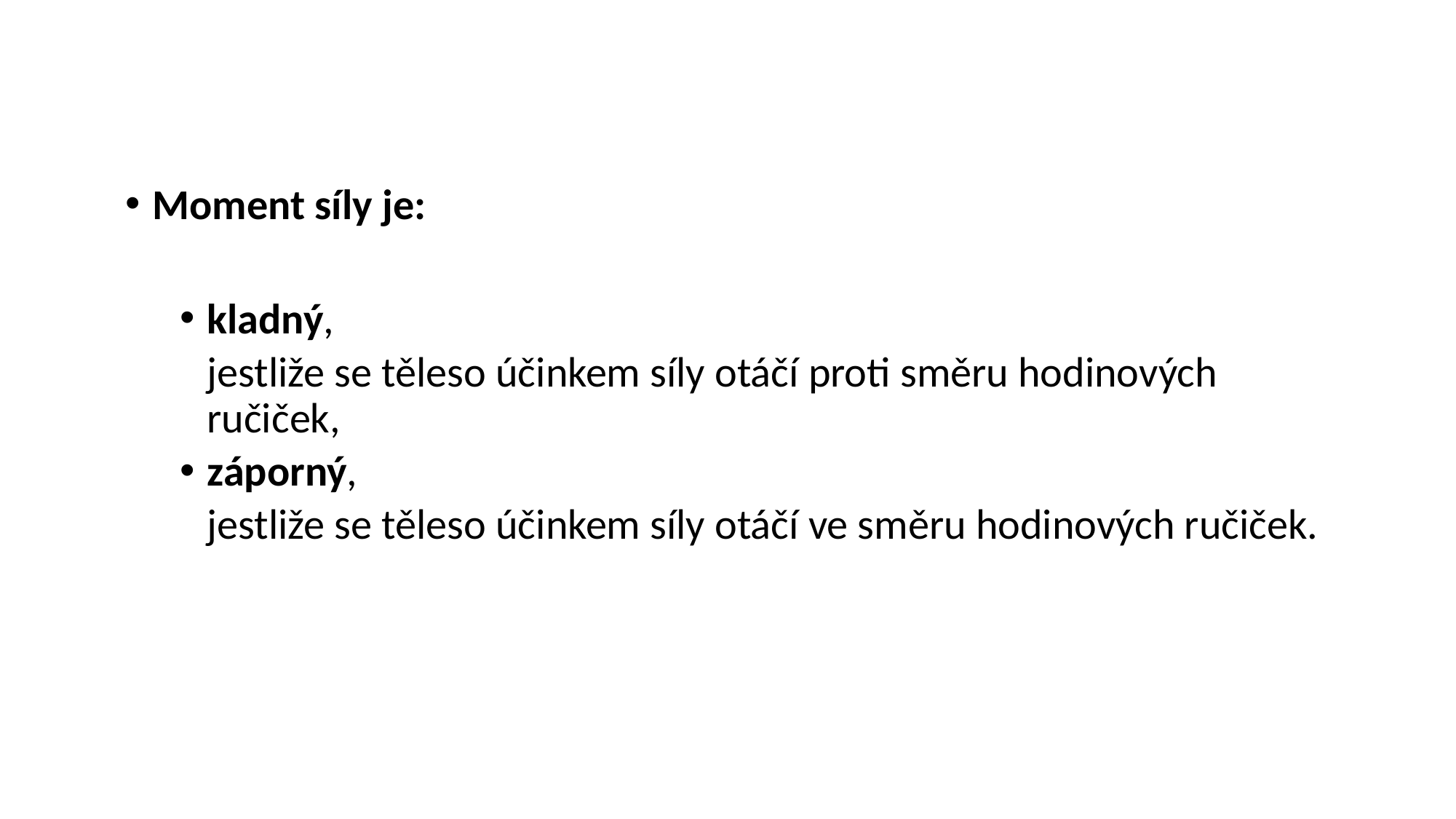

Moment síly je:

kladný,
	jestliže se těleso účinkem síly otáčí proti směru hodinových ručiček,
záporný,
	jestliže se těleso účinkem síly otáčí ve směru hodinových ručiček.